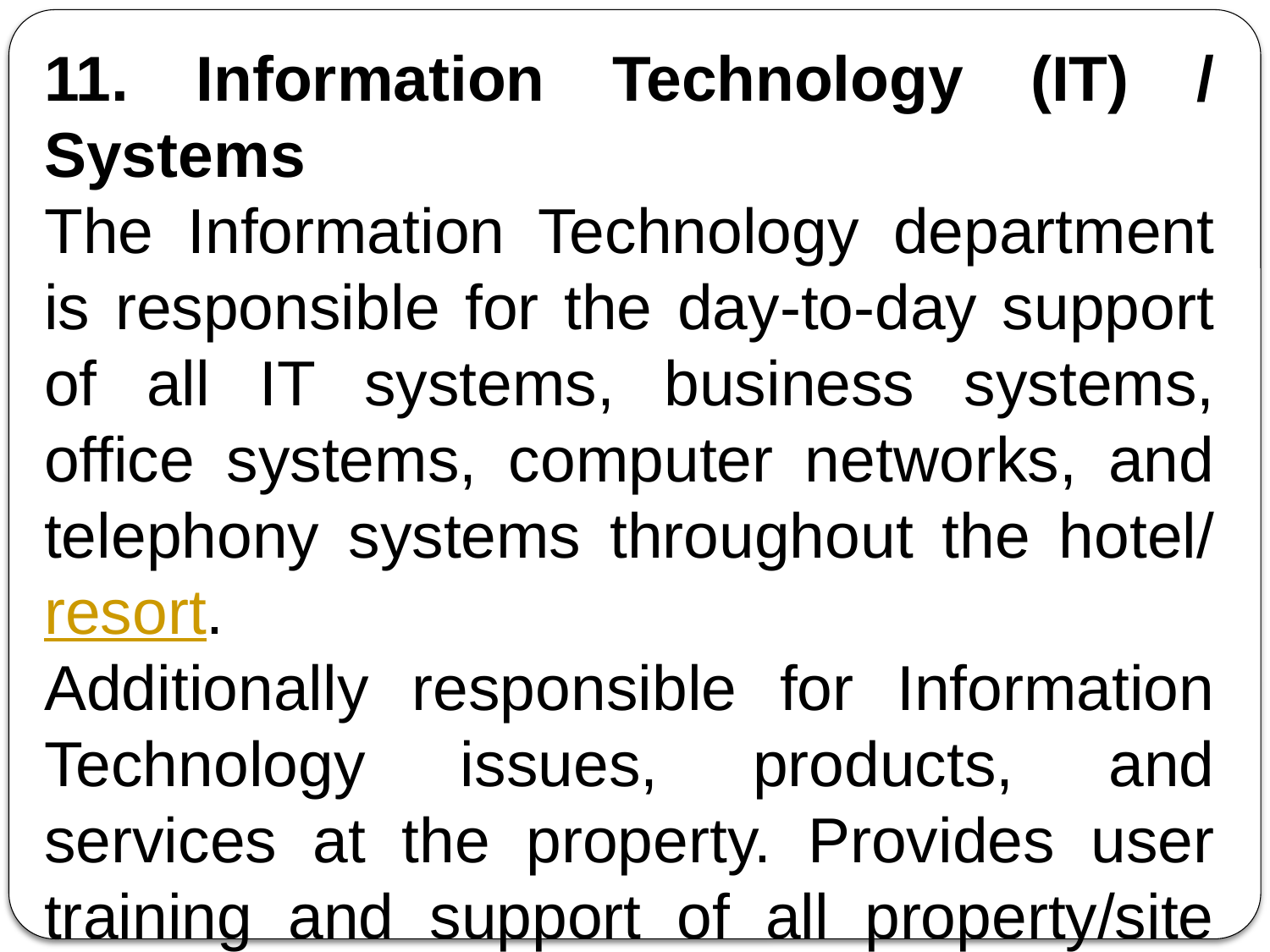

11. Information Technology (IT) / Systems
The Information Technology department is responsible for the day-to-day support of all IT systems, business systems, office systems, computer networks, and telephony systems throughout the hotel/resort.
Additionally responsible for Information Technology issues, products, and services at the property. Provides user training and support of all property/site systems, network enhancements, hardware and software support etc.